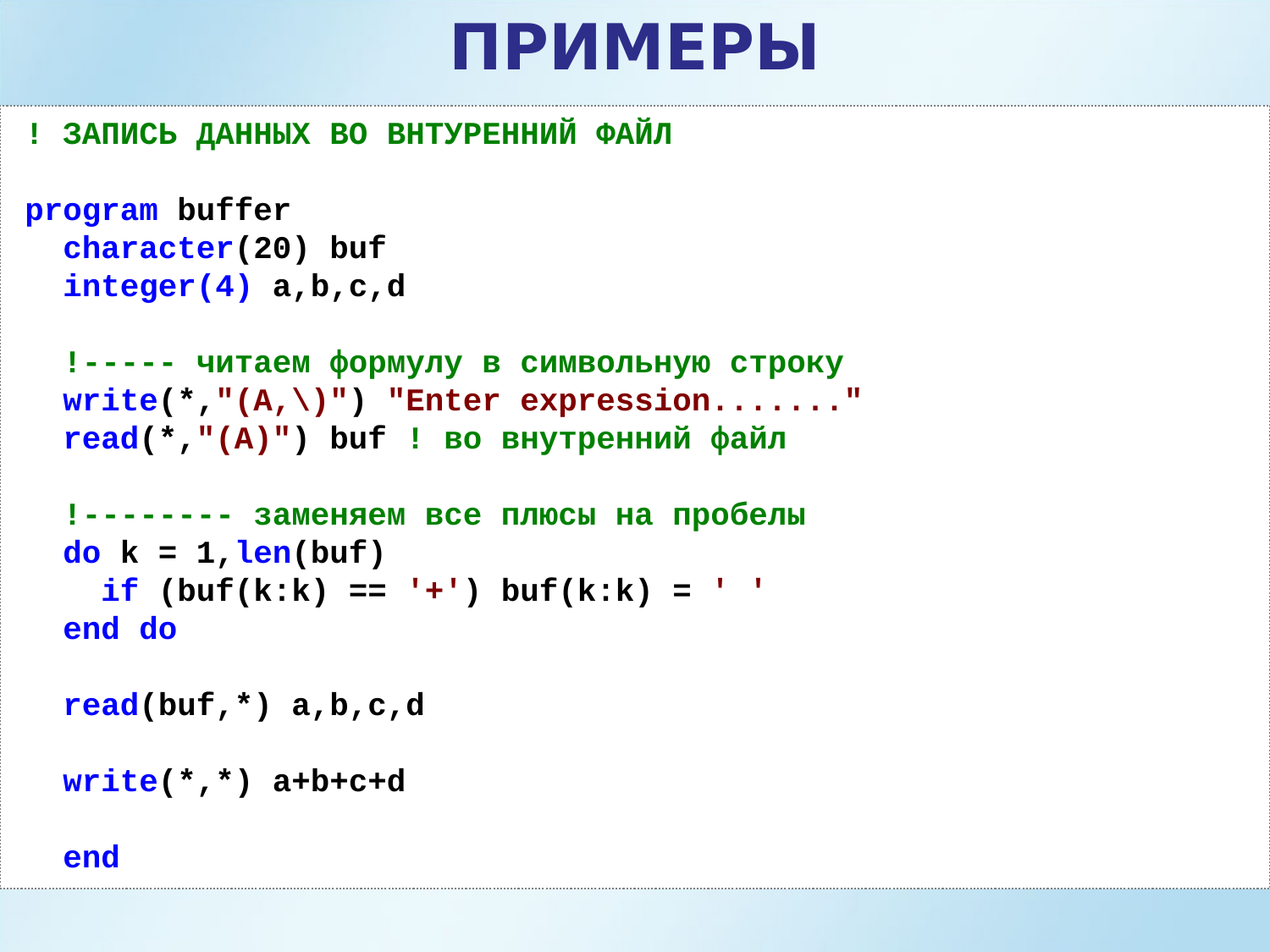

ПРИМЕРЫ
! ЗАПИСЬ ДАННЫХ ВО ВНТУРЕННИЙ ФАЙЛ

program buffer
  character(20) buf
  integer(4) a,b,c,d

  !----- читаем формулу в символьную строку
  write(*,"(A,\)") "Enter expression......."
  read(*,"(A)") buf ! во внутренний файл

  !-------- заменяем все плюсы на пробелы
  do k = 1,len(buf)
    if (buf(k:k) == '+') buf(k:k) = ' '
  end do

  read(buf,*) a,b,c,d

  write(*,*) a+b+c+d

  end